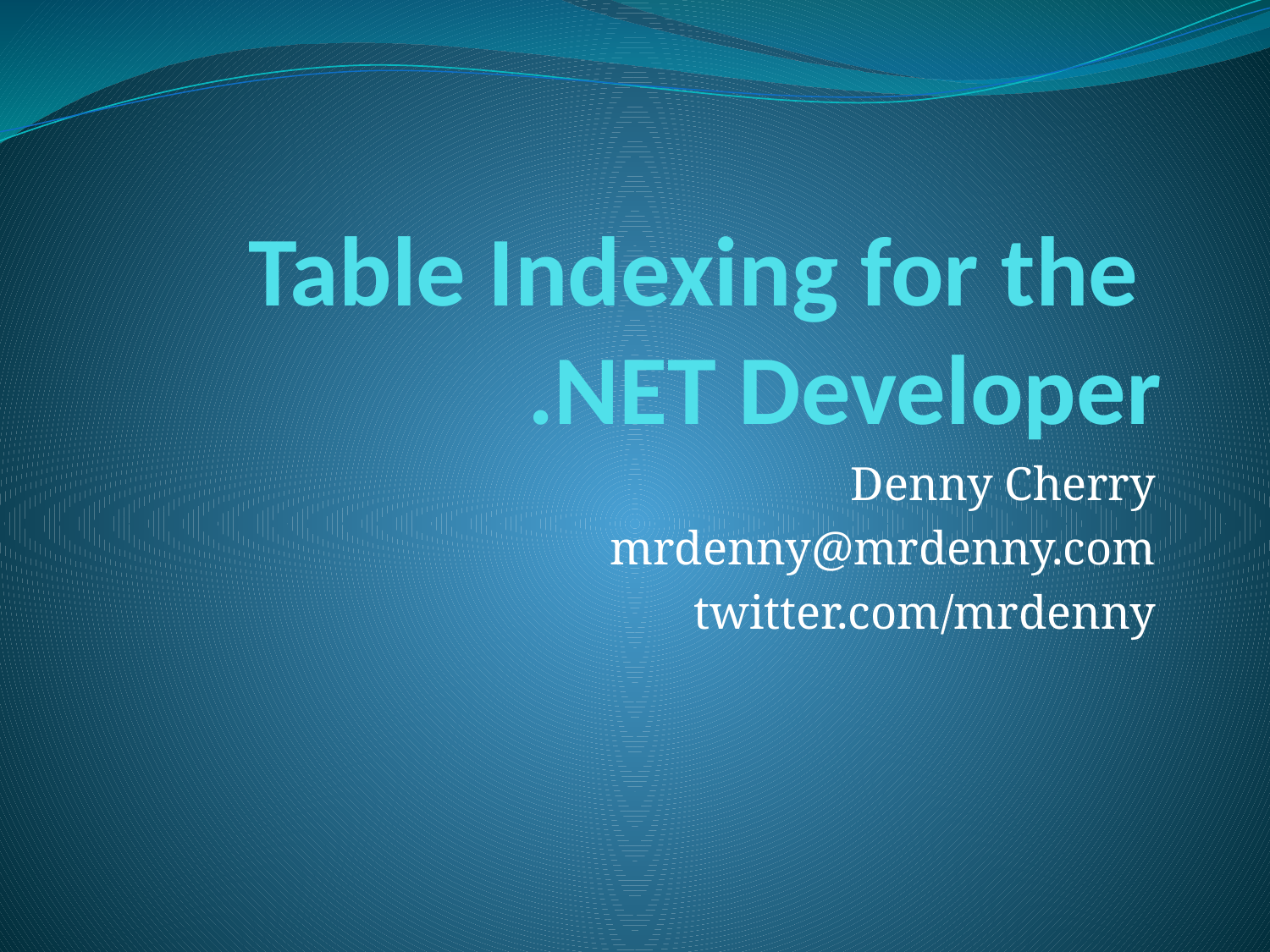

# Table Indexing for the .NET Developer
Denny Cherry
mrdenny@mrdenny.com
twitter.com/mrdenny